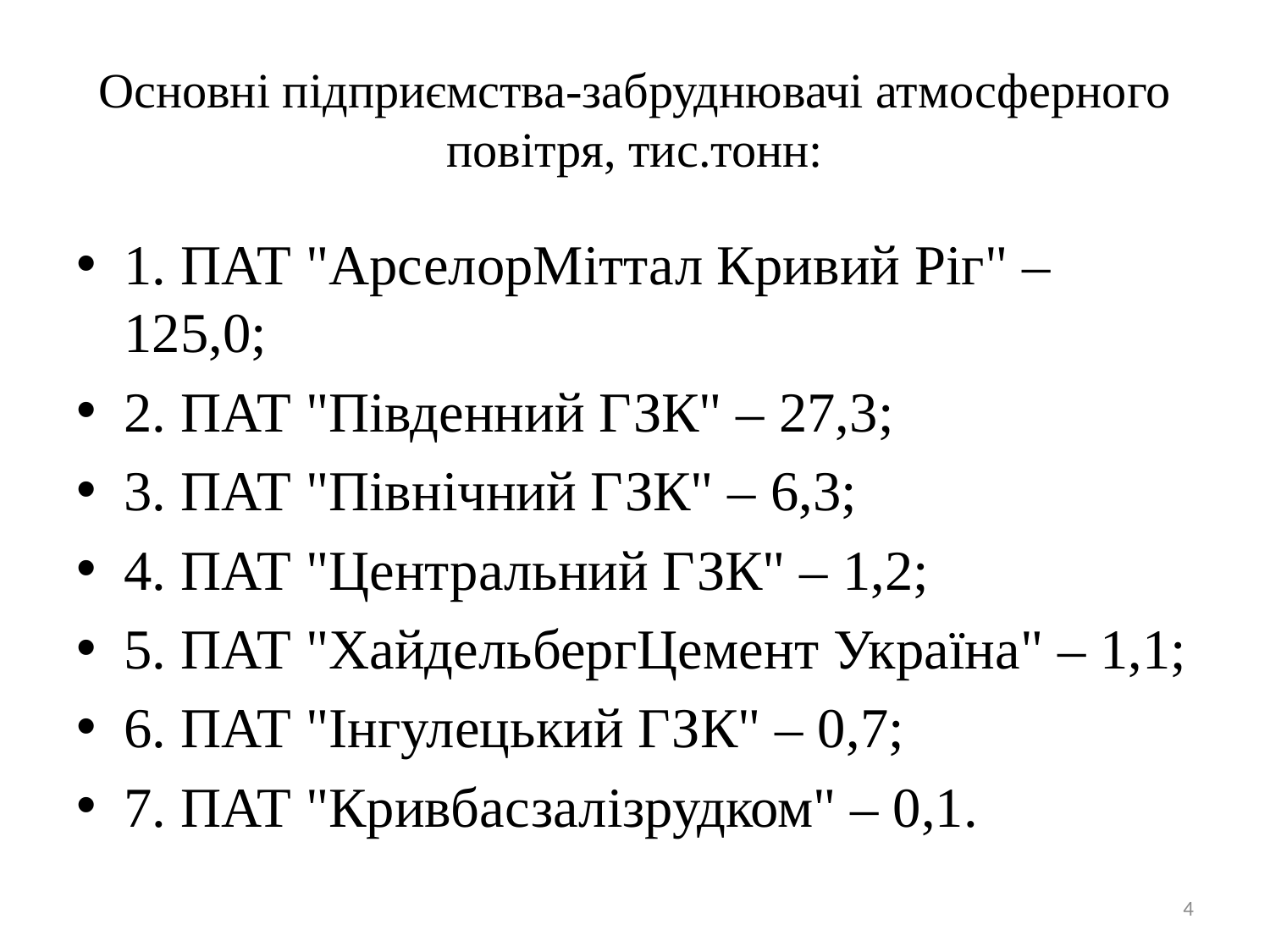

# Основні підприємства-забруднювачі атмосферного повітря, тис.тонн:
1. ПАТ "АрселорМіттал Кривий Ріг" – 125,0;
2. ПАТ "Південний ГЗК" – 27,3;
3. ПАТ "Північний ГЗК" – 6,3;
4. ПАТ "Центральний ГЗК" – 1,2;
5. ПАТ "ХайдельбергЦемент Україна" – 1,1;
6. ПАТ "Інгулецький ГЗК" – 0,7;
7. ПАТ "Кривбасзалізрудком" – 0,1.

4